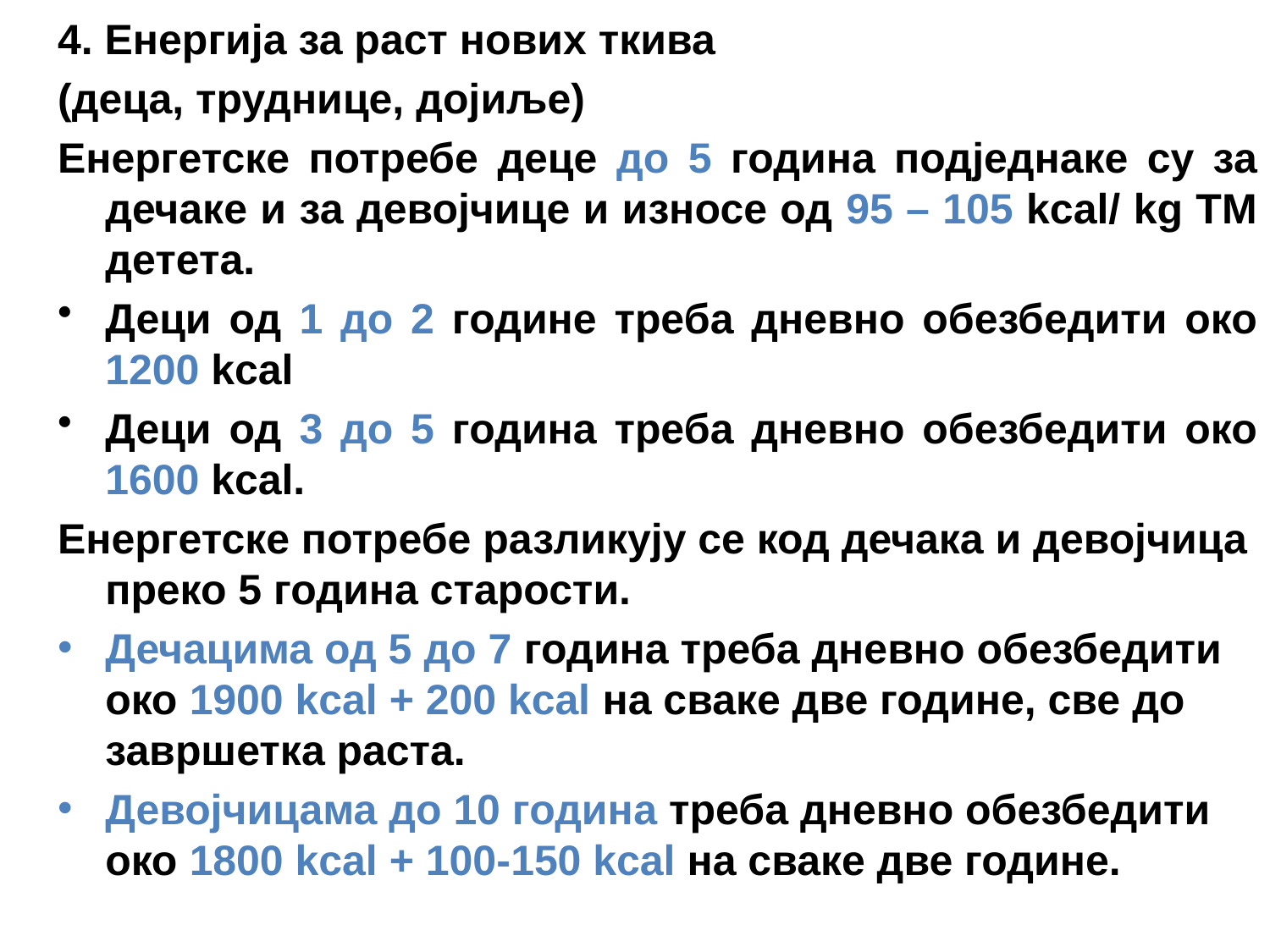

4. Енергија за раст нових ткива
(деца, труднице, дојиље)
Енергетске потребе деце до 5 година подједнаке су за дечаке и за девојчице и износе од 95 – 105 kcal/ kg ТМ детета.
Деци од 1 до 2 године треба дневно обезбедити око 1200 kcal
Деци од 3 до 5 година треба дневно обезбедити око 1600 kcal.
Енергетске потребе разликују се код дечака и девојчица преко 5 година старости.
Дечацима од 5 до 7 година треба дневно обезбедити око 1900 kcal + 200 kcal на сваке две године, све до завршетка раста.
Девојчицама до 10 година треба дневно обезбедити око 1800 kcal + 100-150 kcal на сваке две године.